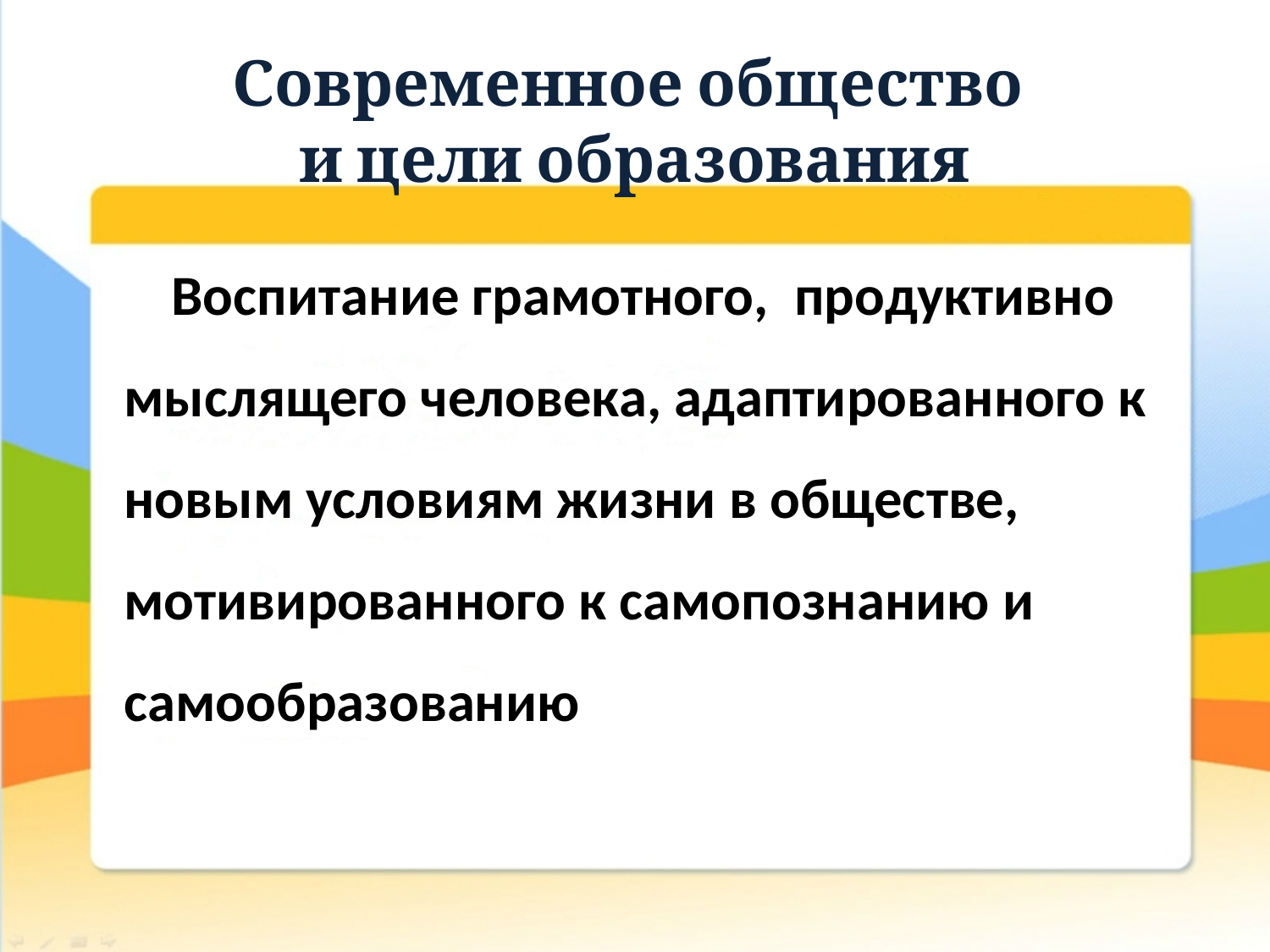

Современное общество
и цели образования

Воспитание грамотного,  продуктивно мыслящего человека, адаптированного к новым условиям жизни в обществе, мотивированного к самопознанию и самообразованию